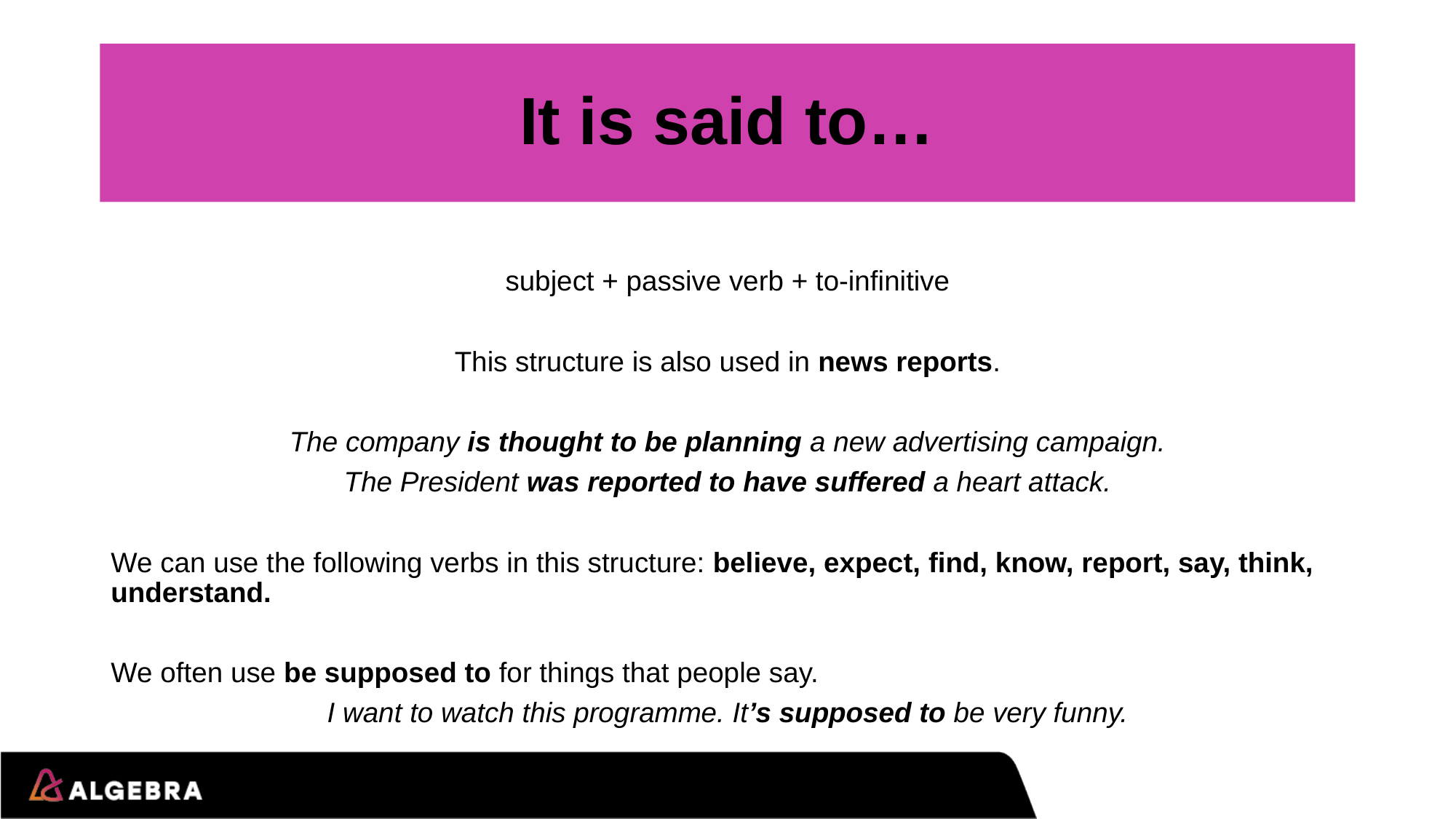

# It is said to…

subject + passive verb + to-infinitive

This structure is also used in news reports.

The company is thought to be planning a new advertising campaign.
The President was reported to have suffered a heart attack.

We can use the following verbs in this structure: believe, expect, find, know, report, say, think, understand.

We often use be supposed to for things that people say.
I want to watch this programme. It’s supposed to be very funny.